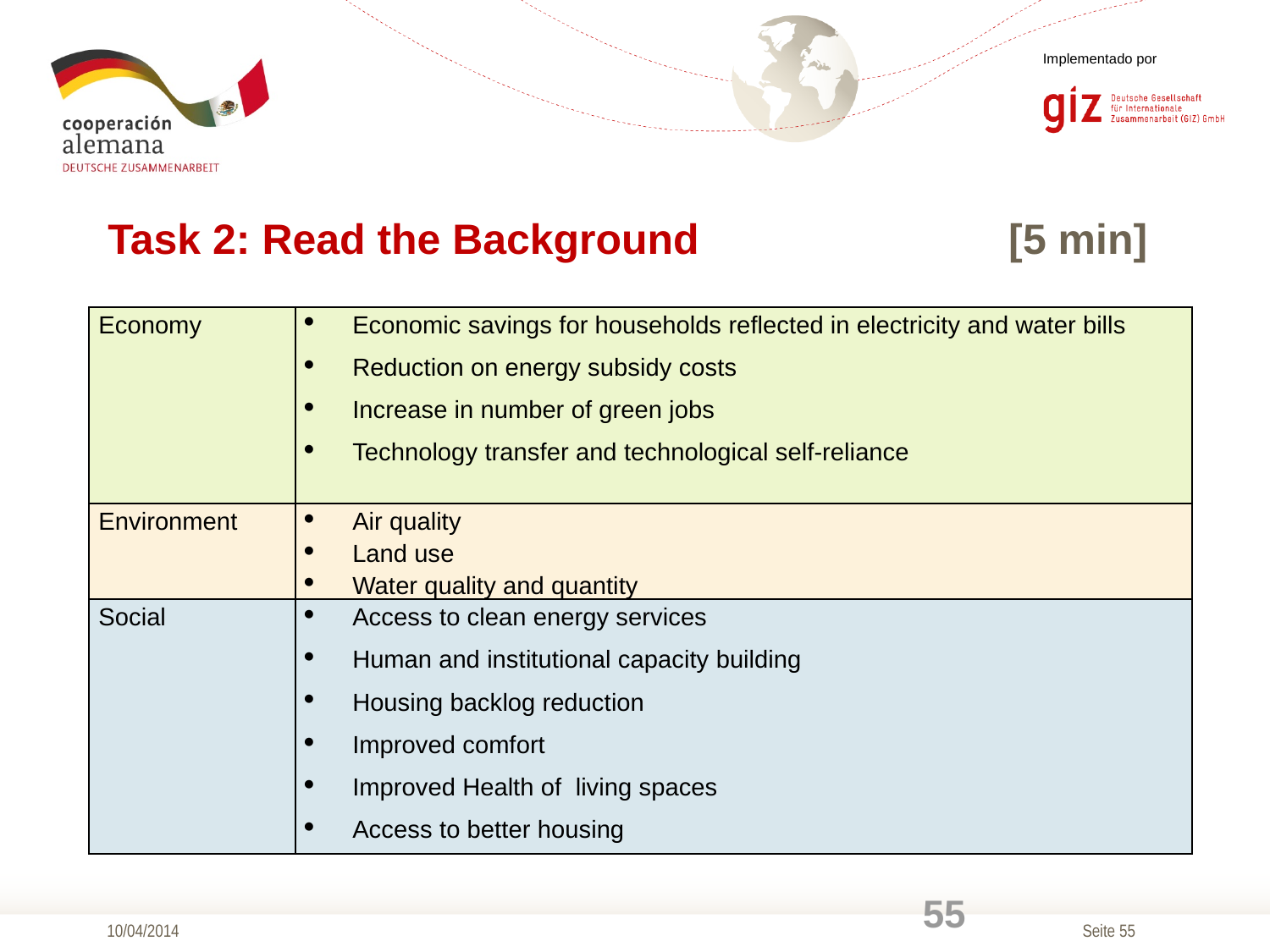

# Task 2: Read the Background  			 [5 min]
| Economy | Economic savings for households reflected in electricity and water bills Reduction on energy subsidy costs Increase in number of green jobs Technology transfer and technological self-reliance |
| --- | --- |
| Environment | Air quality Land use Water quality and quantity |
| Social | Access to clean energy services Human and institutional capacity building Housing backlog reduction Improved comfort Improved Health of living spaces Access to better housing |
55
10/04/2014